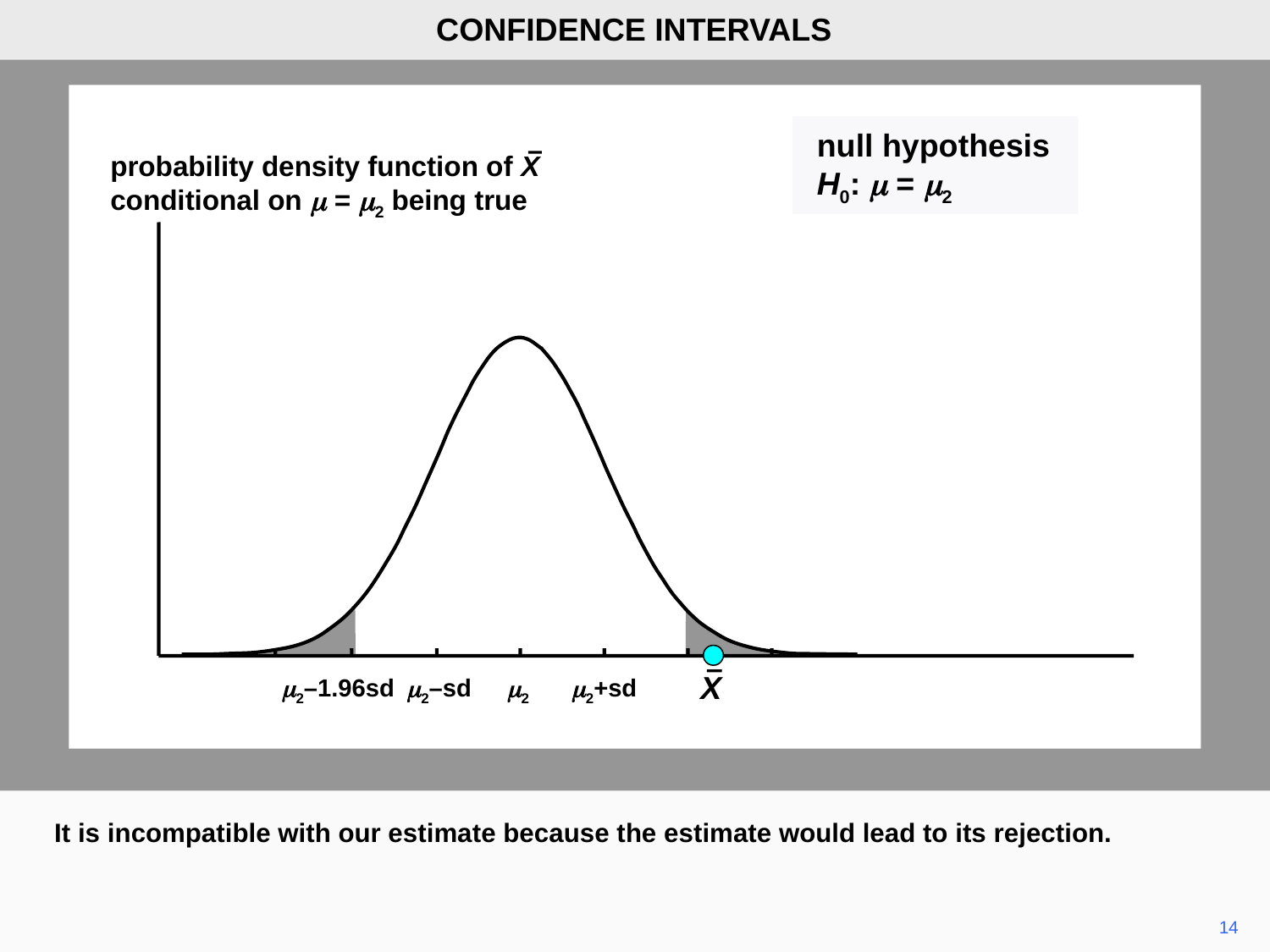

CONFIDENCE INTERVALS

null hypothesis
H0: μ = μ2
probability density function of X

conditional on μ = μ2 being true

X

μ2–1.96sd
μ2–sd
μ2
μ2+sd

It is incompatible with our estimate because the estimate would lead to its rejection.
14